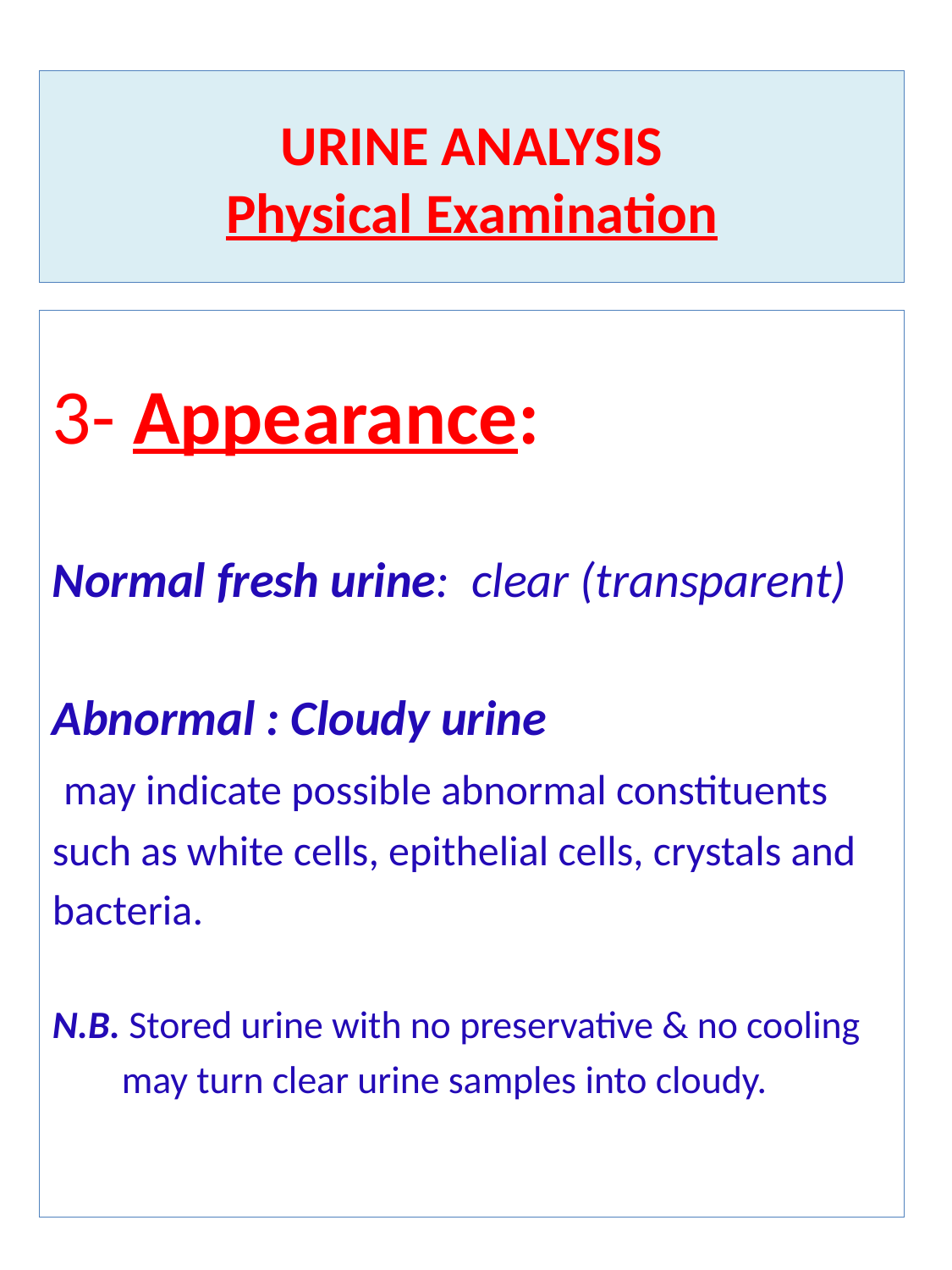

URINE ANALYSIS
Physical Examination

3- Appearance:

Normal fresh urine:  clear (transparent)

Abnormal : Cloudy urine
 may indicate possible abnormal constituents
such as white cells, epithelial cells, crystals and
bacteria.

N.B. Stored urine with no preservative & no cooling
        may turn clear urine samples into cloudy.